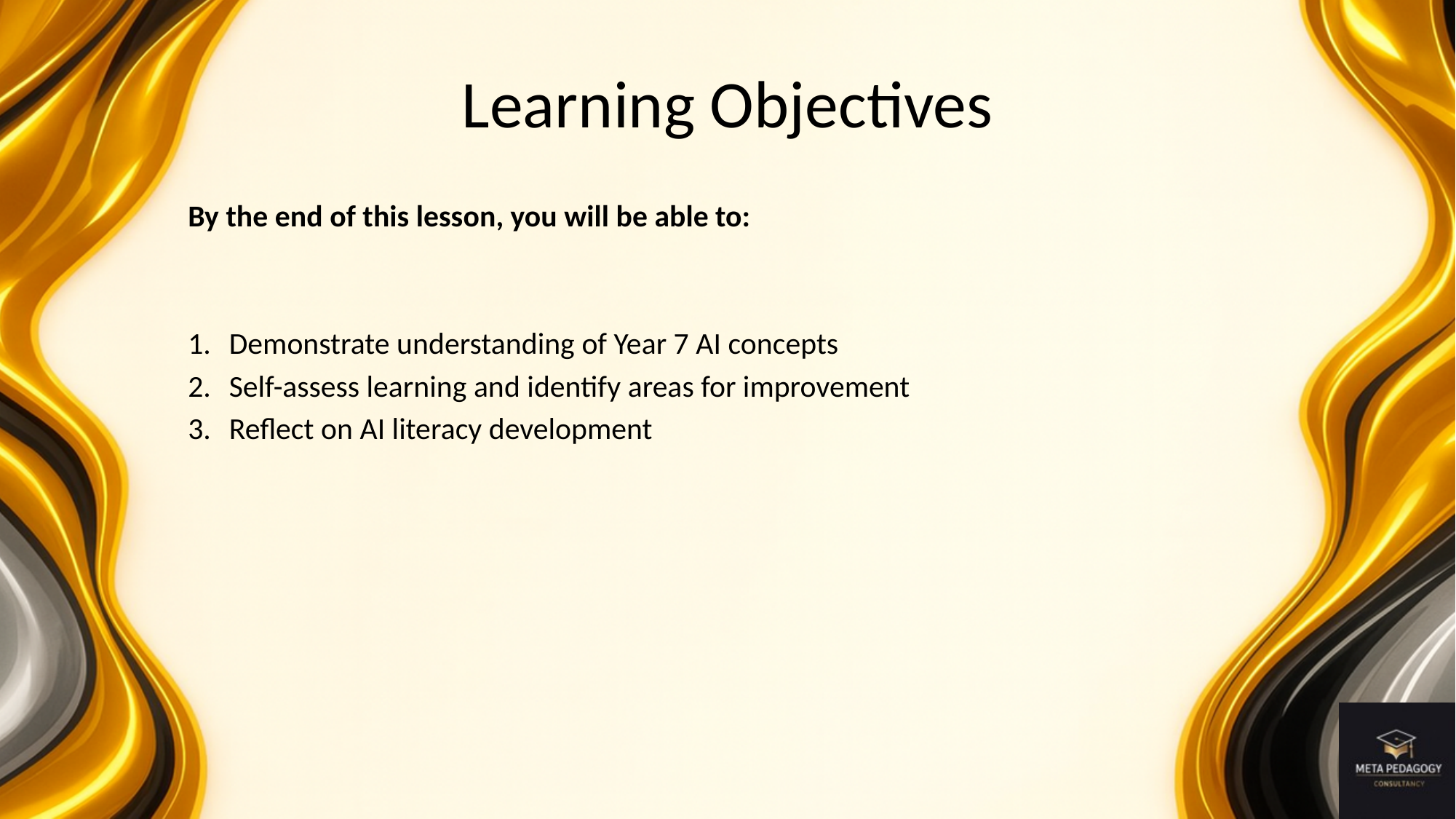

# Learning Objectives
By the end of this lesson, you will be able to:

Demonstrate understanding of Year 7 AI concepts
Self-assess learning and identify areas for improvement
Reflect on AI literacy development